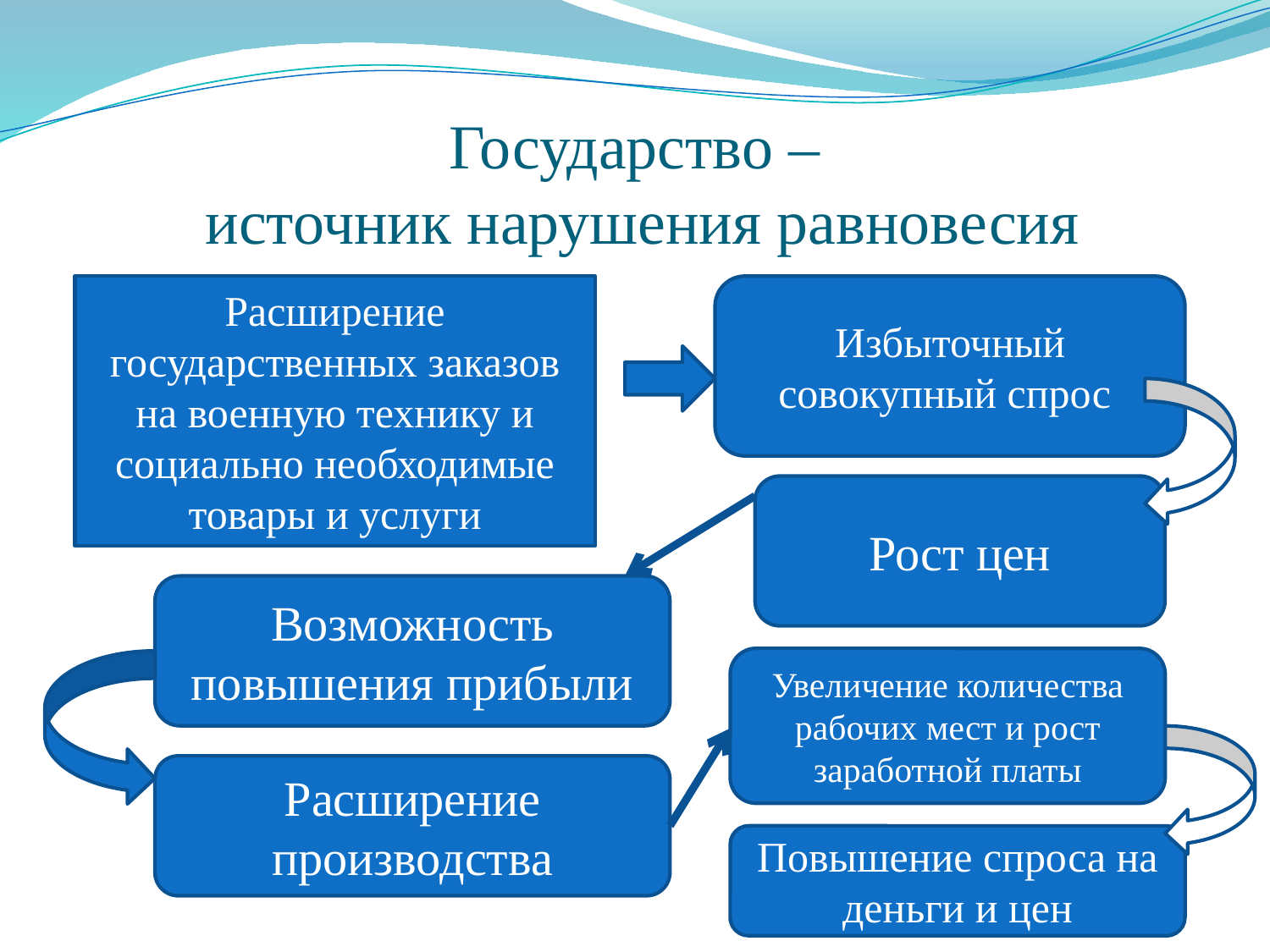

# Государство – источник нарушения равновесия

Расширение государственных заказов на военную технику и социально необходимые товары и услуги
Избыточный совокупный спрос

Рост цен
Возможность повышения прибыли
Увеличение количества рабочих мест и рост заработной платы

Расширение производства
Повышение спроса на деньги и цен